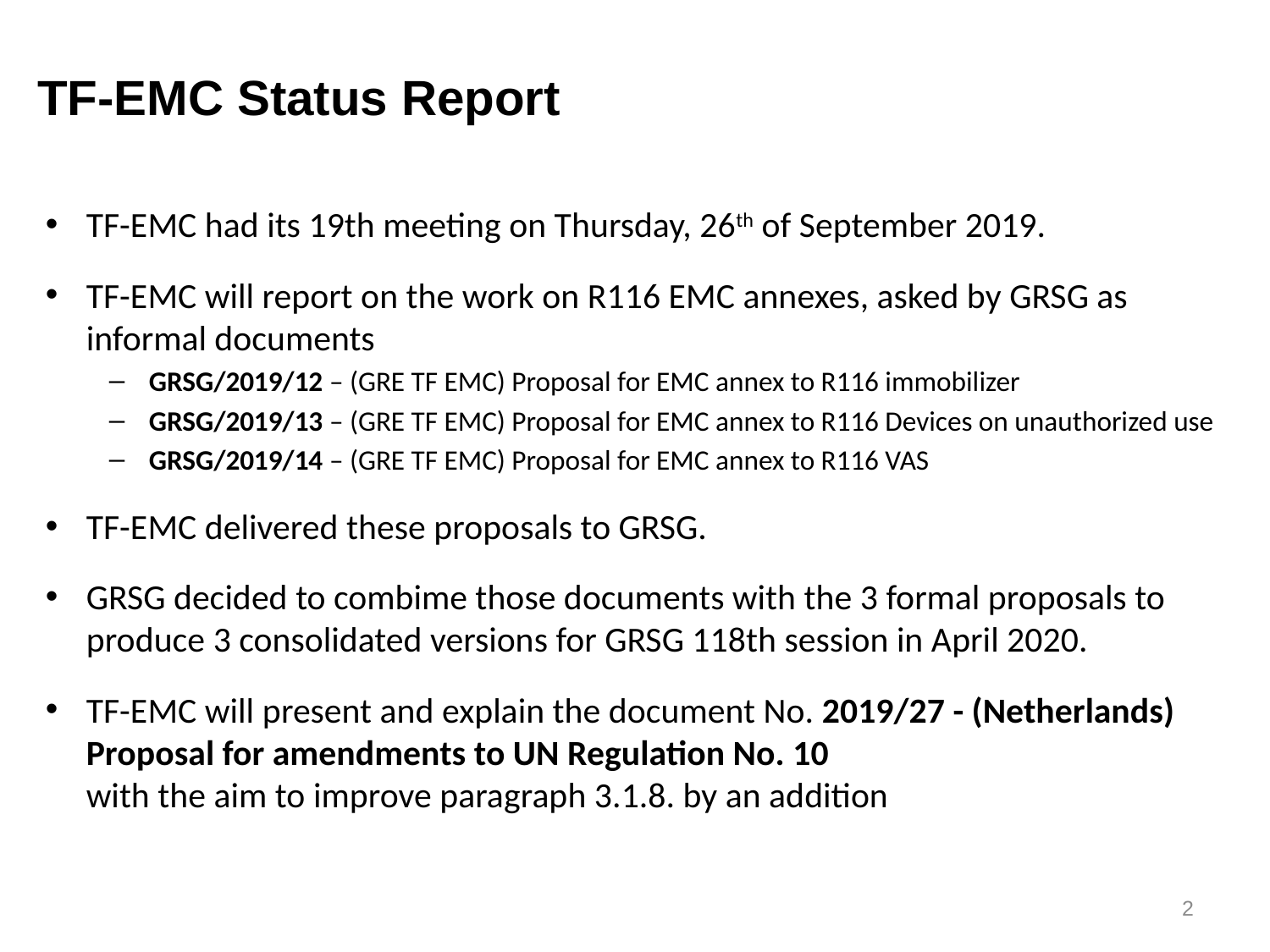

TF-EMC Status Report
TF-EMC had its 19th meeting on Thursday, 26th of September 2019.
TF-EMC will report on the work on R116 EMC annexes, asked by GRSG as informal documents
GRSG/2019/12 – (GRE TF EMC) Proposal for EMC annex to R116 immobilizer
GRSG/2019/13 – (GRE TF EMC) Proposal for EMC annex to R116 Devices on unauthorized use
GRSG/2019/14 – (GRE TF EMC) Proposal for EMC annex to R116 VAS
TF-EMC delivered these proposals to GRSG.
GRSG decided to combime those documents with the 3 formal proposals to produce 3 consolidated versions for GRSG 118th session in April 2020.
TF-EMC will present and explain the document No. 2019/27 - (Netherlands) Proposal for amendments to UN Regulation No. 10
with the aim to improve paragraph 3.1.8. by an addition

2